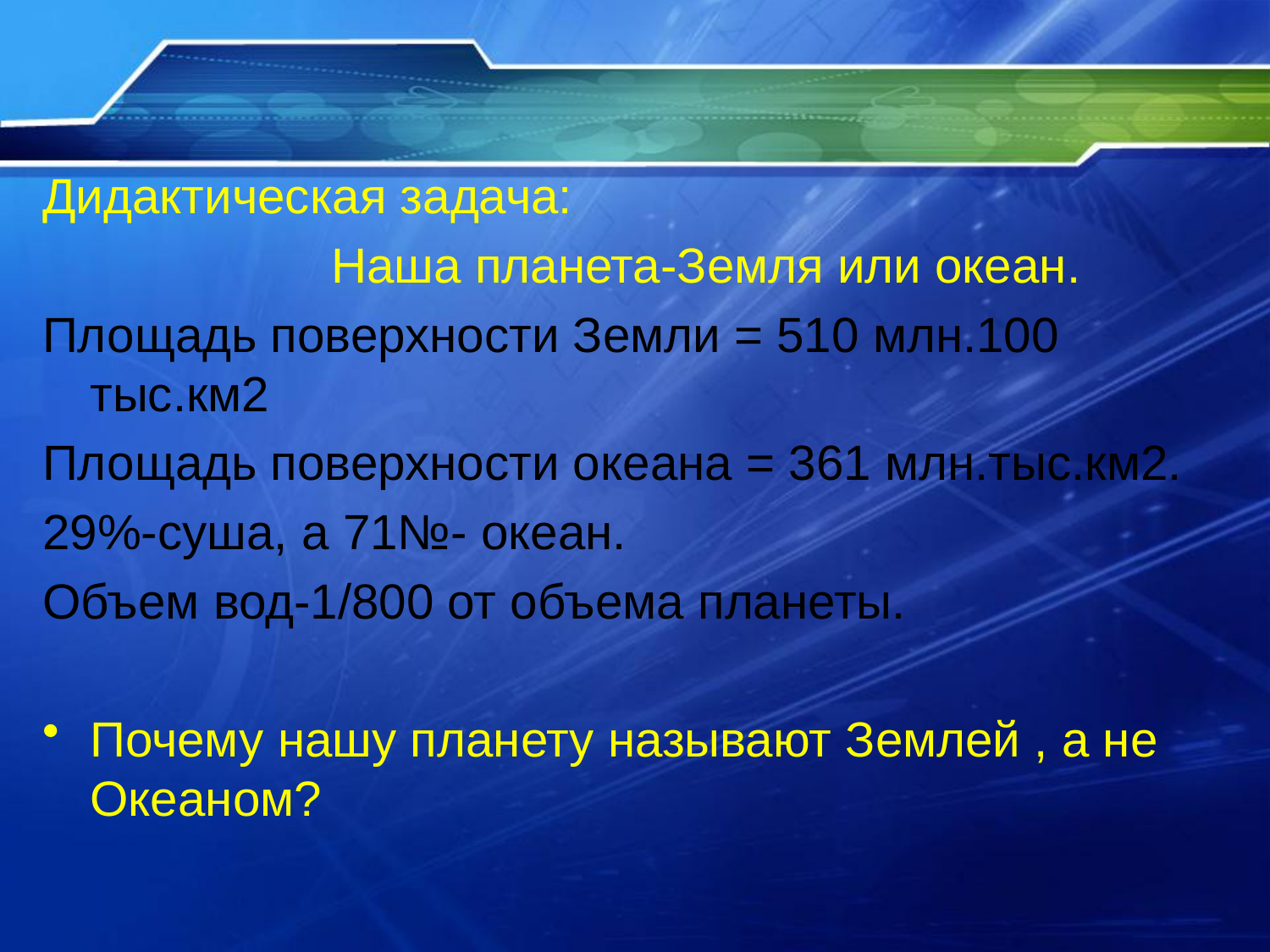

Дидактическая задача:
                     Наша планета-Земля или океан.
Площадь поверхности Земли = 510 млн.100 тыс.км2
Площадь поверхности океана = 361 млн.тыс.км2.
29%-суша, а 71№- океан.
Объем вод-1/800 от объема планеты.

Почему нашу планету называют Землей , а не Океаном?